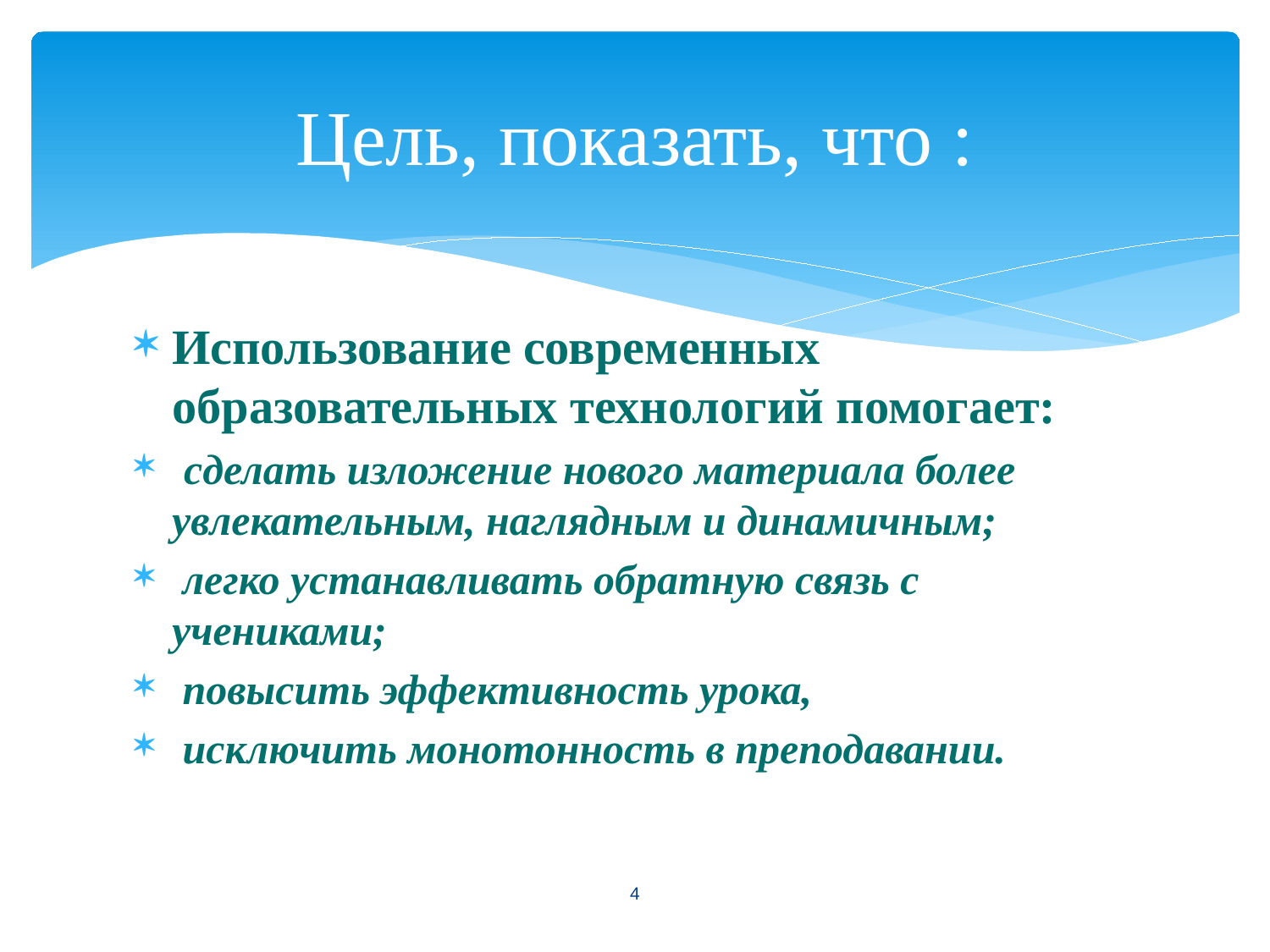

# Цель, показать, что :

Использование современных образовательных технологий помогает:
 сделать изложение нового материала более увлекательным, наглядным и динамичным;
 легко устанавливать обратную связь с учениками;
 повысить эффективность урока,
 исключить монотонность в преподавании.

4